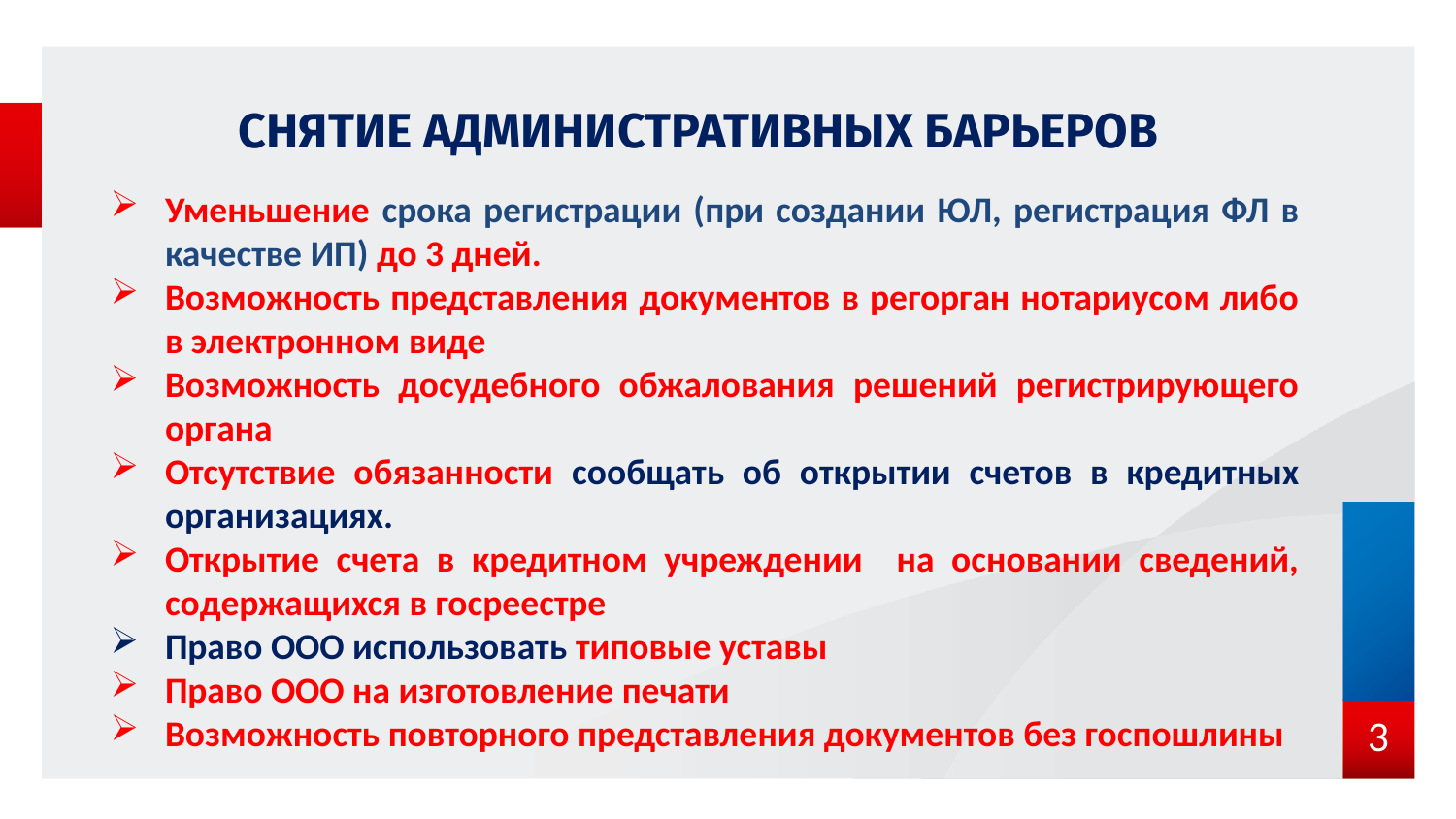

# СНЯТИЕ АДМИНИСТРАТИВНЫХ БАРЬЕРОВ
Уменьшение срока регистрации (при создании ЮЛ, регистрация ФЛ в качестве ИП) до 3 дней.
Возможность представления документов в регорган нотариусом либо в электронном виде
Возможность досудебного обжалования решений регистрирующего органа
Отсутствие обязанности сообщать об открытии счетов в кредитных организациях.
Открытие счета в кредитном учреждении  на основании сведений, содержащихся в госреестре
Право ООО использовать типовые уставы
Право ООО на изготовление печати
Возможность повторного представления документов без госпошлины
3